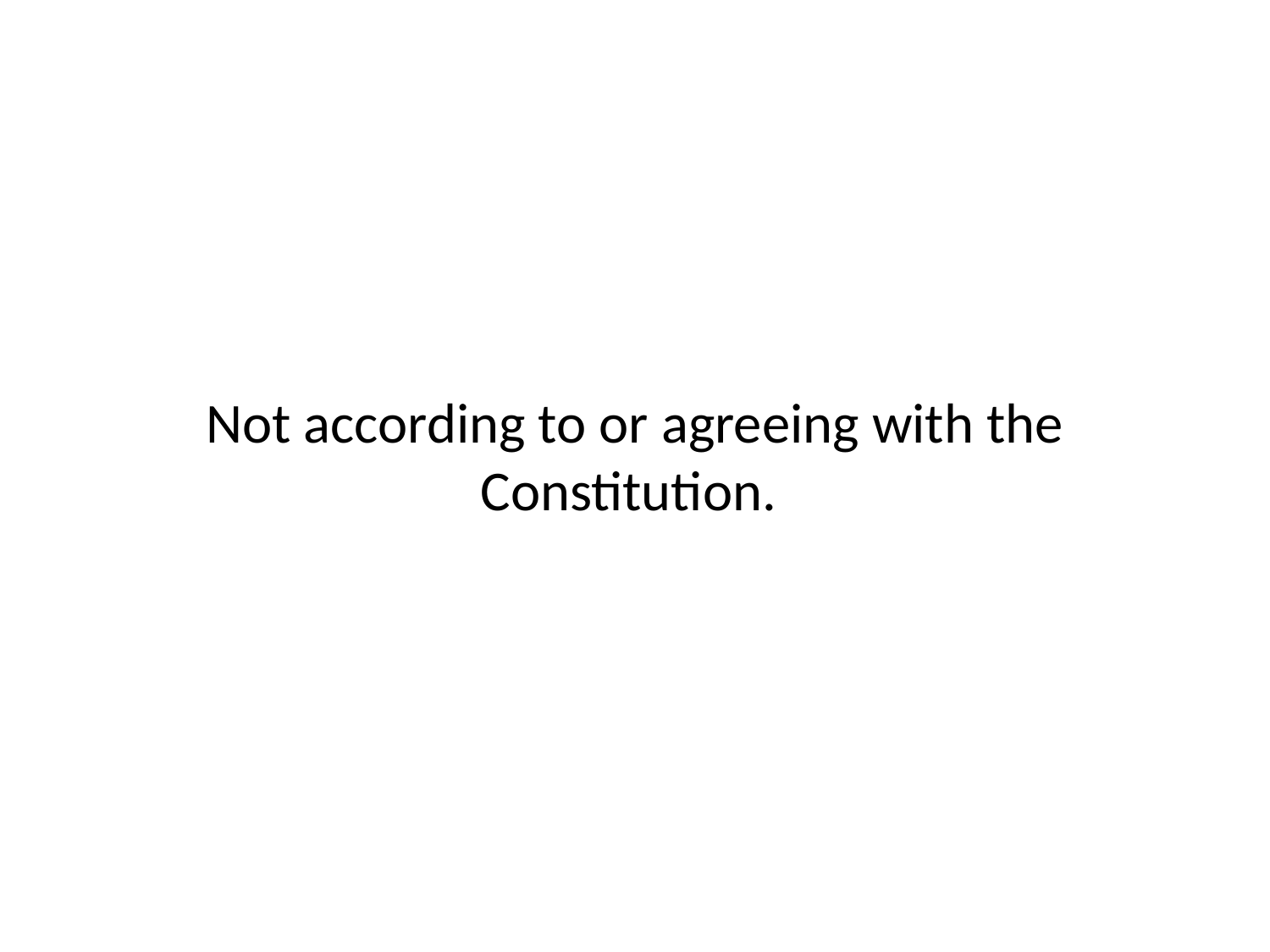

#

Not according to or agreeing with the Constitution.